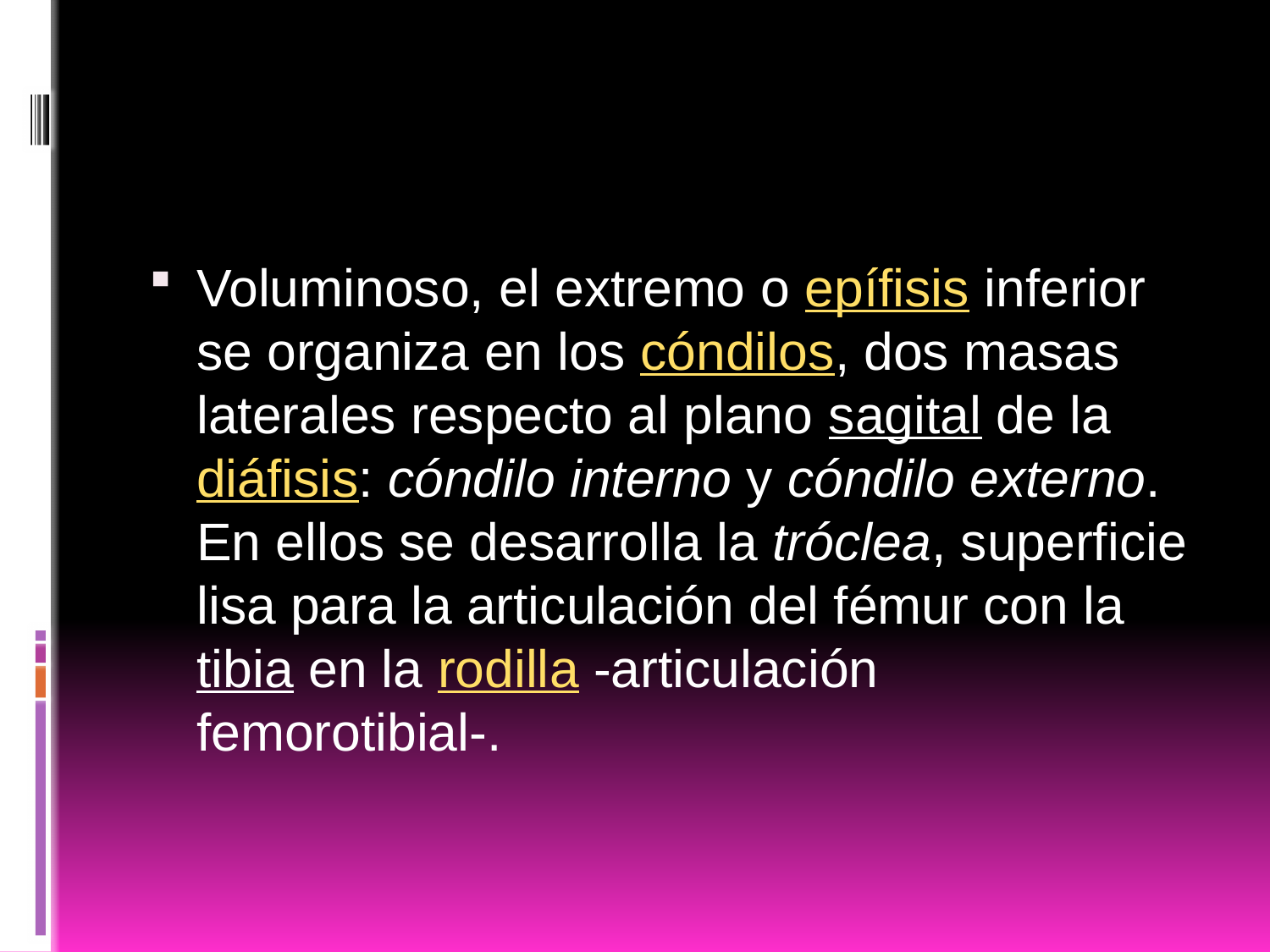

#
Voluminoso, el extremo o epífisis inferior se organiza en los cóndilos, dos masas laterales respecto al plano sagital de la diáfisis: cóndilo interno y cóndilo externo. En ellos se desarrolla la tróclea, superficie lisa para la articulación del fémur con la tibia en la rodilla -articulación femorotibial-.